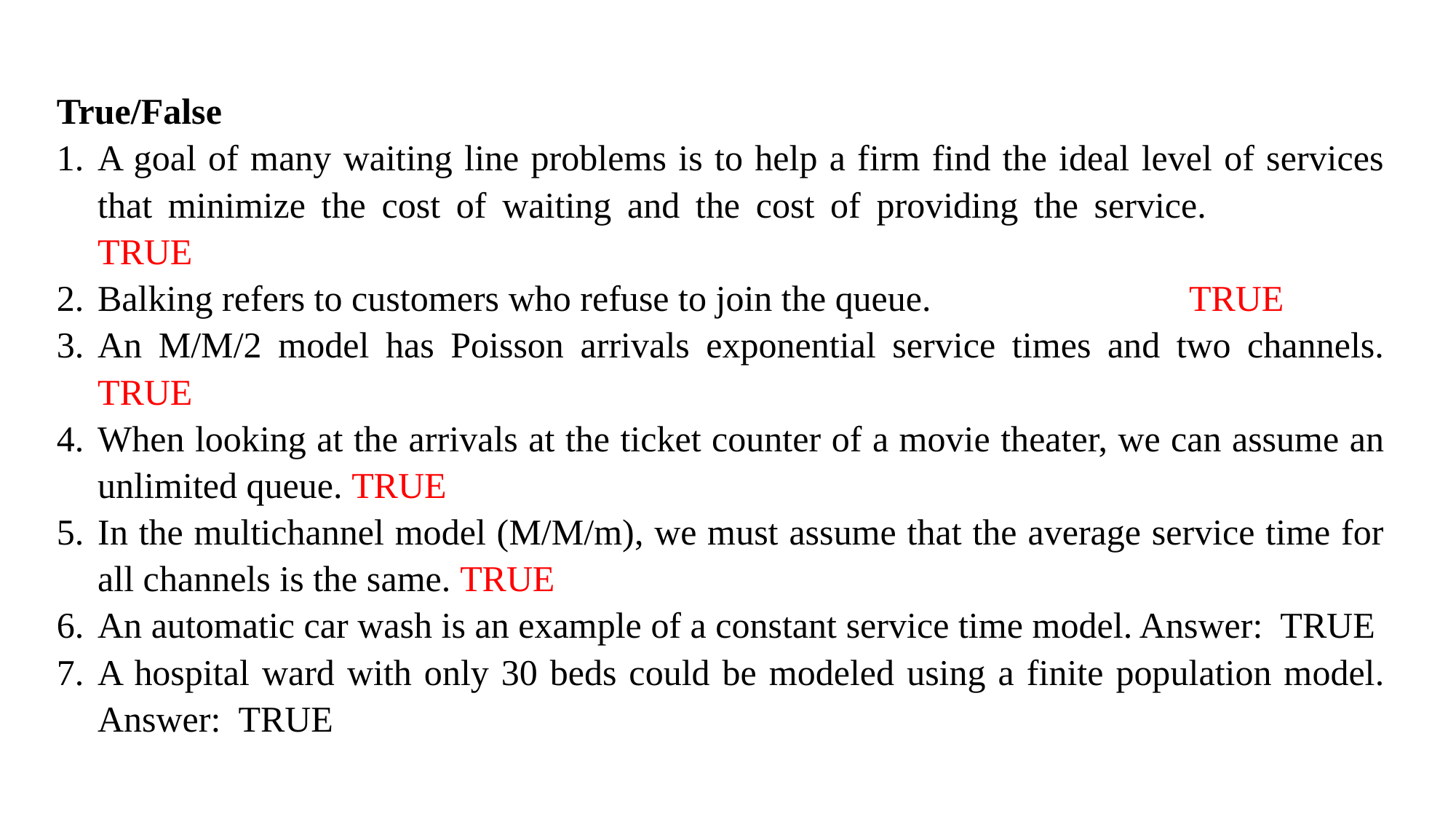

True/False
A goal of many waiting line problems is to help a firm find the ideal level of services that minimize the cost of waiting and the cost of providing the service. 		TRUE
Balking refers to customers who refuse to join the queue. 		          	TRUE
An M/M/2 model has Poisson arrivals exponential service times and two channels. TRUE
When looking at the arrivals at the ticket counter of a movie theater, we can assume an unlimited queue. TRUE
In the multichannel model (M/M/m), we must assume that the average service time for all channels is the same. TRUE
An automatic car wash is an example of a constant service time model. Answer:  TRUE
A hospital ward with only 30 beds could be modeled using a finite population model. Answer:  TRUE